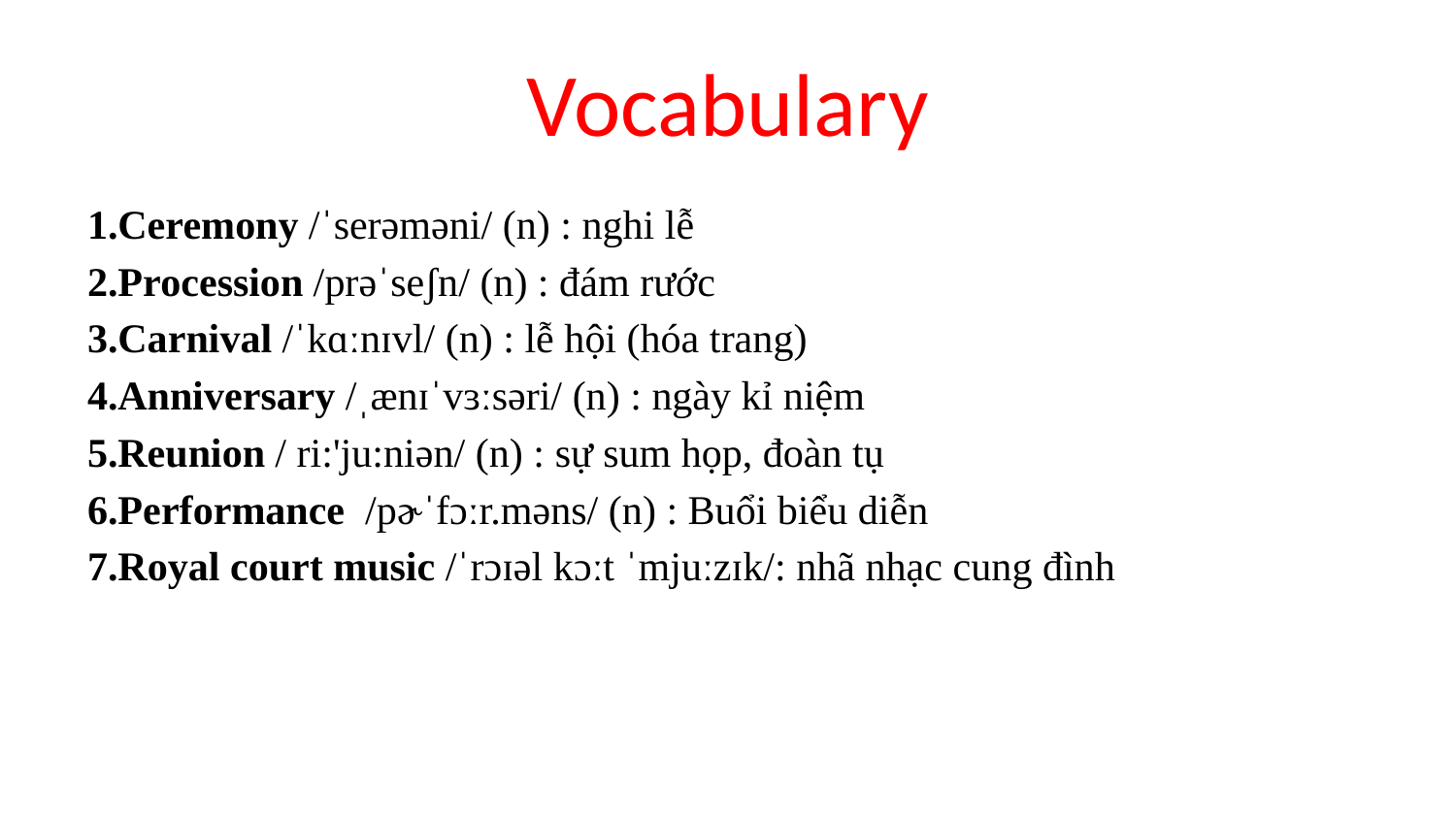

# Vocabulary
1.Ceremony /ˈserəməni/ (n) : nghi lễ
2.Procession /prəˈseʃn/ (n) : đám rước
3.Carnival /ˈkɑːnɪvl/ (n) : lễ hội (hóa trang)
4.Anniversary /ˌænɪˈvɜːsəri/ (n) : ngày kỉ niệm
5.Reunion / ri:'ju:niən/ (n) : sự sum họp, đoàn tụ
6.Performance  /pɚˈfɔːr.məns/ (n) : Buổi biểu diễn
7.Royal court music /ˈrɔɪəl kɔːt ˈmjuːzɪk/: nhã nhạc cung đình